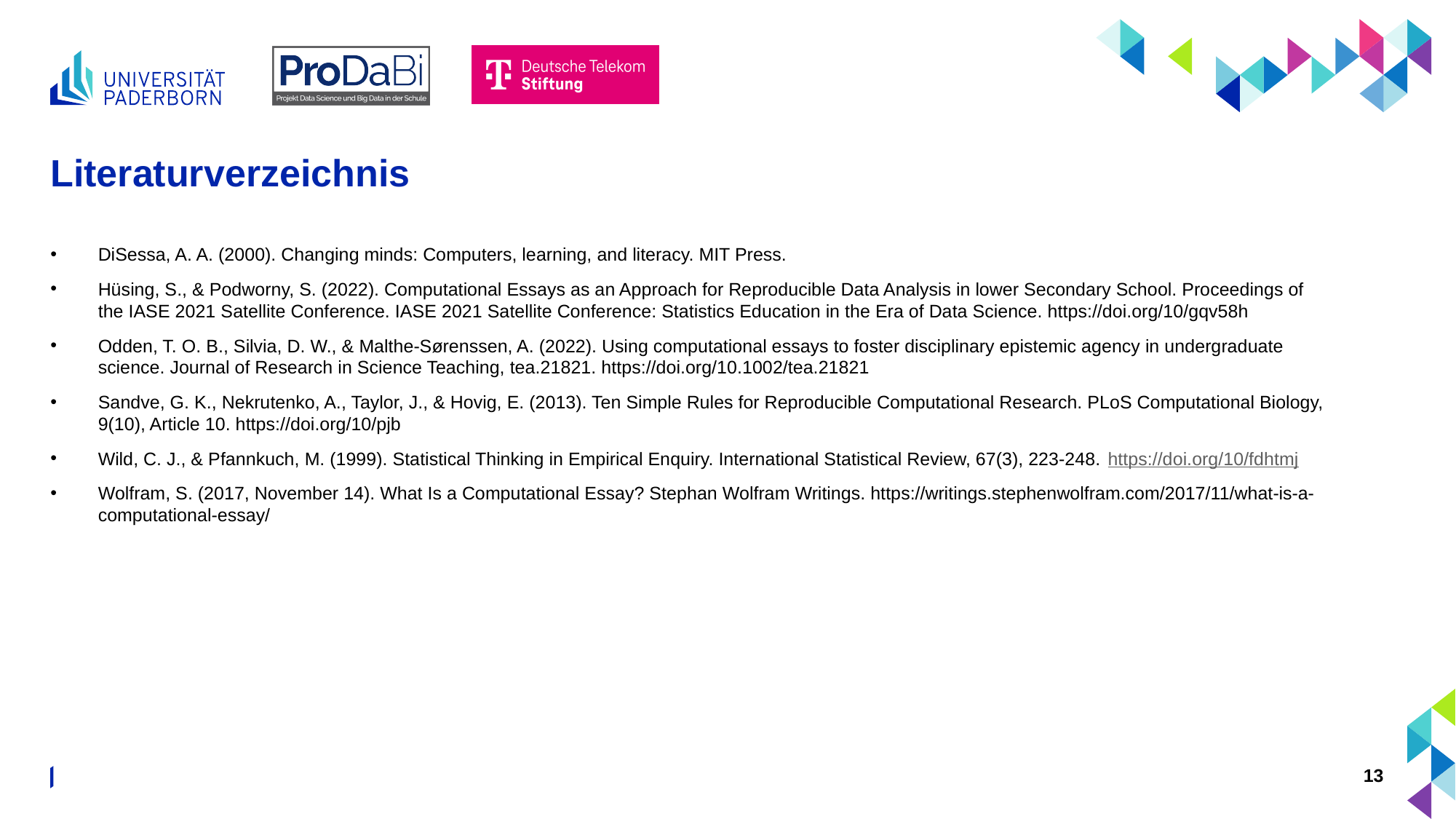

DiSessa, A. A. (2000). Changing minds: Computers, learning, and literacy. MIT Press.
Hüsing, S., & Podworny, S. (2022). Computational Essays as an Approach for Reproducible Data Analysis in lower Secondary School. Proceedings of the IASE 2021 Satellite Conference. IASE 2021 Satellite Conference: Statistics Education in the Era of Data Science. https://doi.org/10/gqv58h
Odden, T. O. B., Silvia, D. W., & Malthe-Sørenssen, A. (2022). Using computational essays to foster disciplinary epistemic agency in undergraduate science. Journal of Research in Science Teaching, tea.21821. https://doi.org/10.1002/tea.21821
Sandve, G. K., Nekrutenko, A., Taylor, J., & Hovig, E. (2013). Ten Simple Rules for Reproducible Computational Research. PLoS Computational Biology, 9(10), Article 10. https://doi.org/10/pjb
Wild, C. J., & Pfannkuch, M. (1999). Statistical Thinking in Empirical Enquiry. International Statistical Review, 67(3), 223-248. https://doi.org/10/fdhtmj
Wolfram, S. (2017, November 14). What Is a Computational Essay? Stephan Wolfram Writings. https://writings.stephenwolfram.com/2017/11/what-is-a-computational-essay/

Input: Computational Essays
13